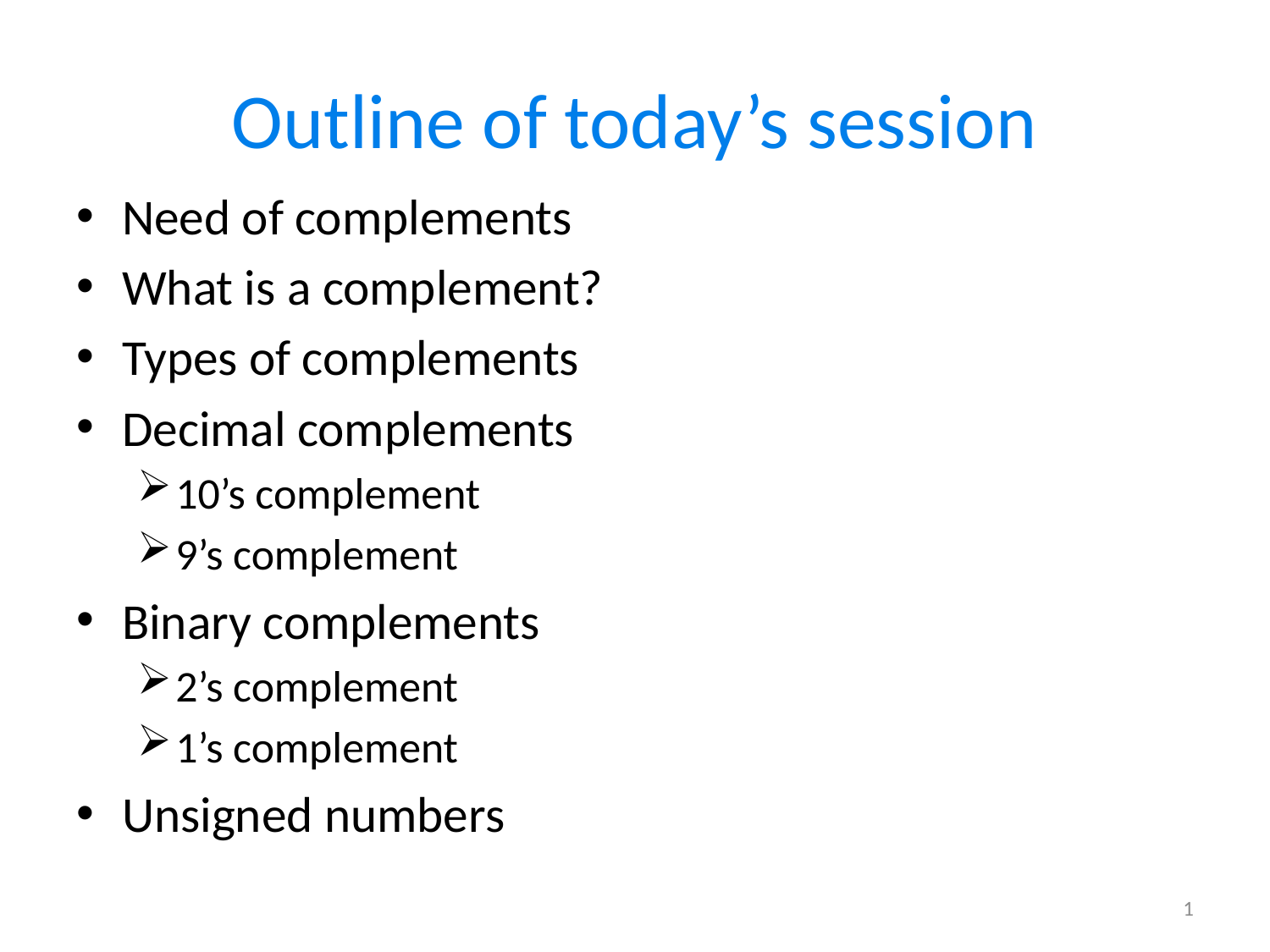

# Outline of today’s session
Need of complements
What is a complement?
Types of complements
Decimal complements
10’s complement
9’s complement
Binary complements
2’s complement
1’s complement
Unsigned numbers

1